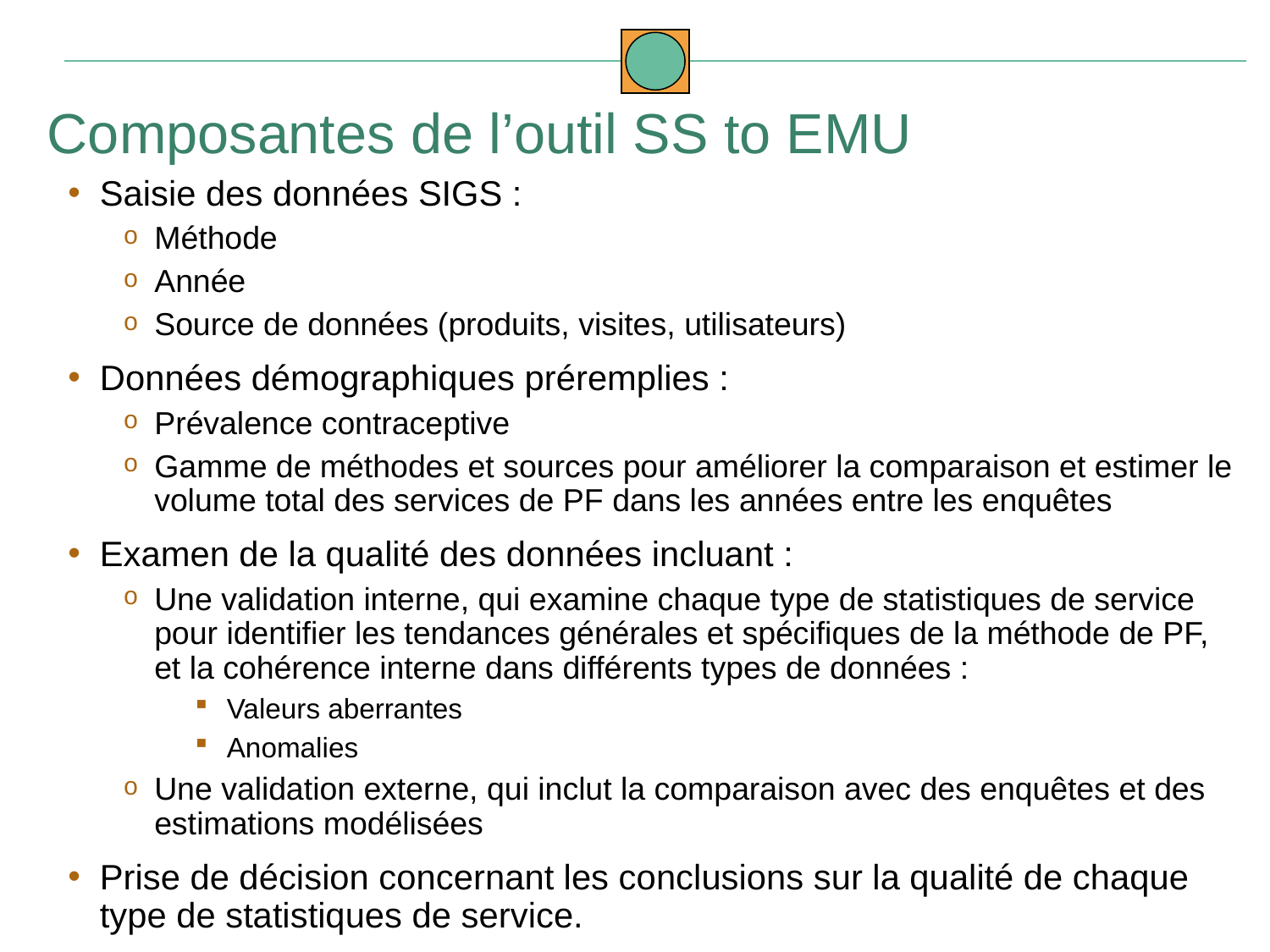

Composantes de l’outil SS to EMU
Saisie des données SIGS :
Méthode
Année
Source de données (produits, visites, utilisateurs)
Données démographiques préremplies :
Prévalence contraceptive
Gamme de méthodes et sources pour améliorer la comparaison et estimer le volume total des services de PF dans les années entre les enquêtes
Examen de la qualité des données incluant :
Une validation interne, qui examine chaque type de statistiques de service
pour identifier les tendances générales et spécifiques de la méthode de PF,
et la cohérence interne dans différents types de données :
Valeurs aberrantes
Anomalies
Une validation externe, qui inclut la comparaison avec des enquêtes et des estimations modélisées
Prise de décision concernant les conclusions sur la qualité de chaque type de statistiques de service.